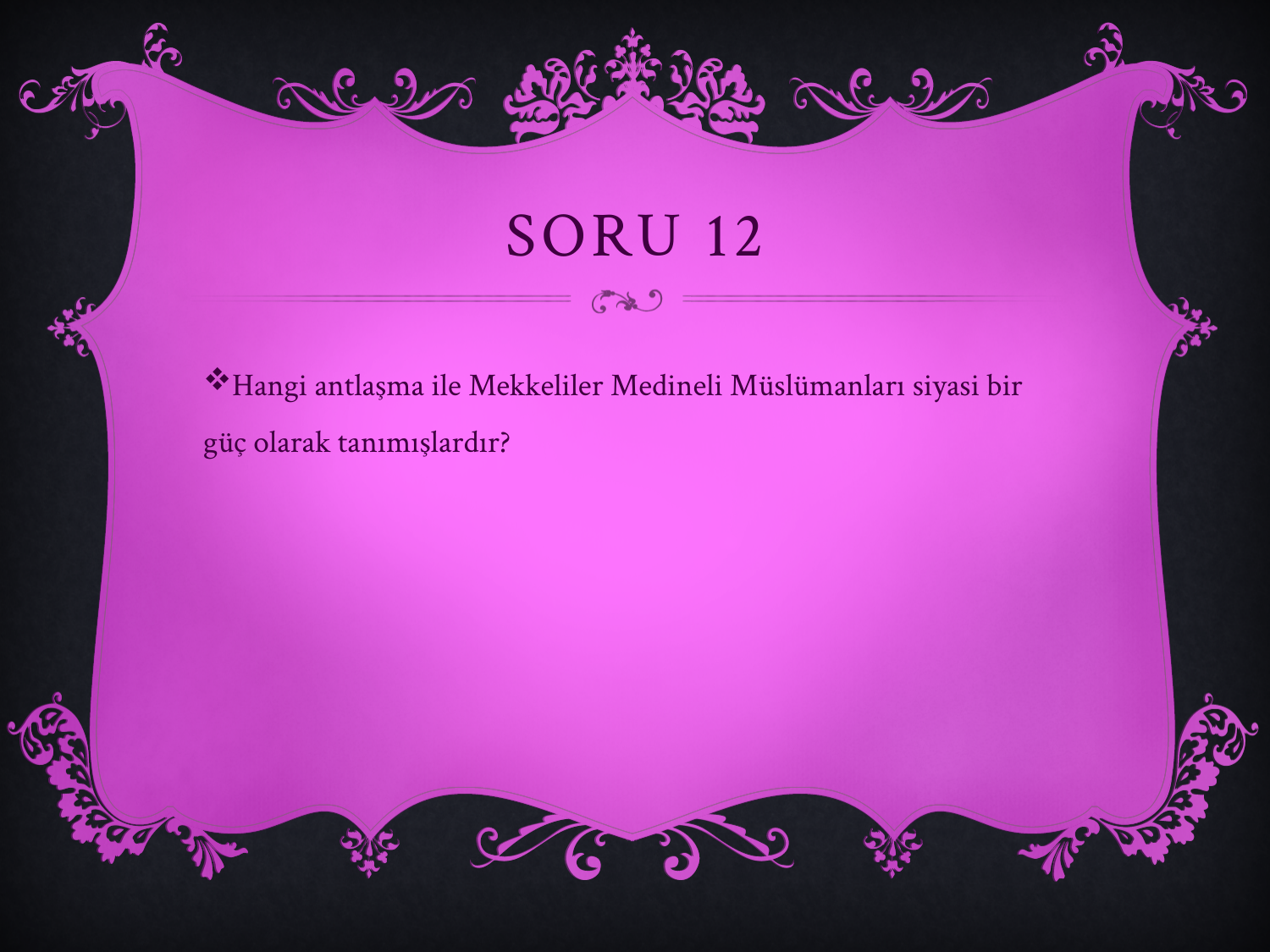

# Soru 12
Hangi antlaşma ile Mekkeliler Medineli Müslümanları siyasi bir güç olarak tanımışlardır?